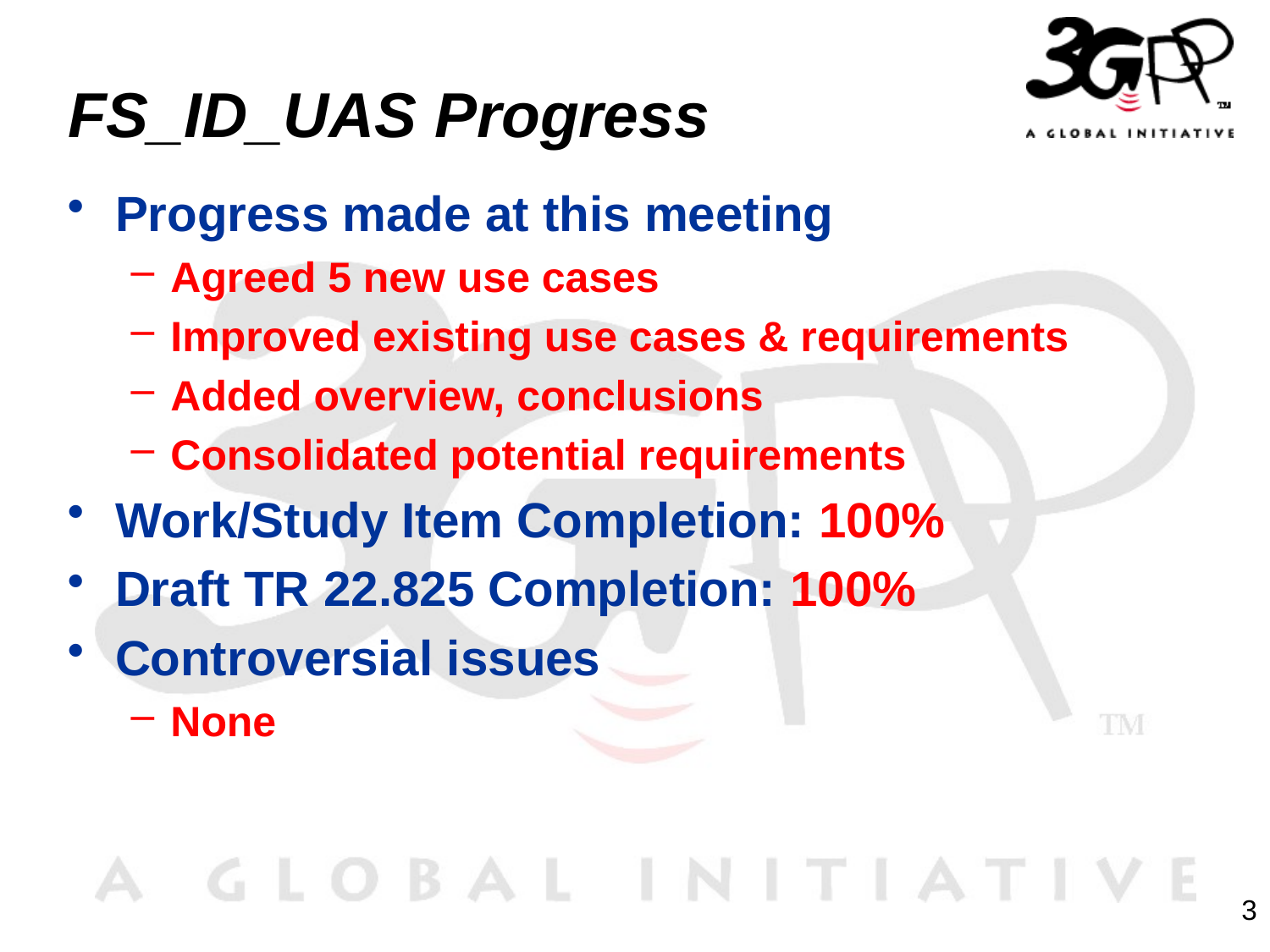

# FS_ID_UAS Progress
Progress made at this meeting
Agreed 5 new use cases
Improved existing use cases & requirements
Added overview, conclusions
Consolidated potential requirements
Work/Study Item Completion: 100%
Draft TR 22.825 Completion: 100%
Controversial issues
None
3